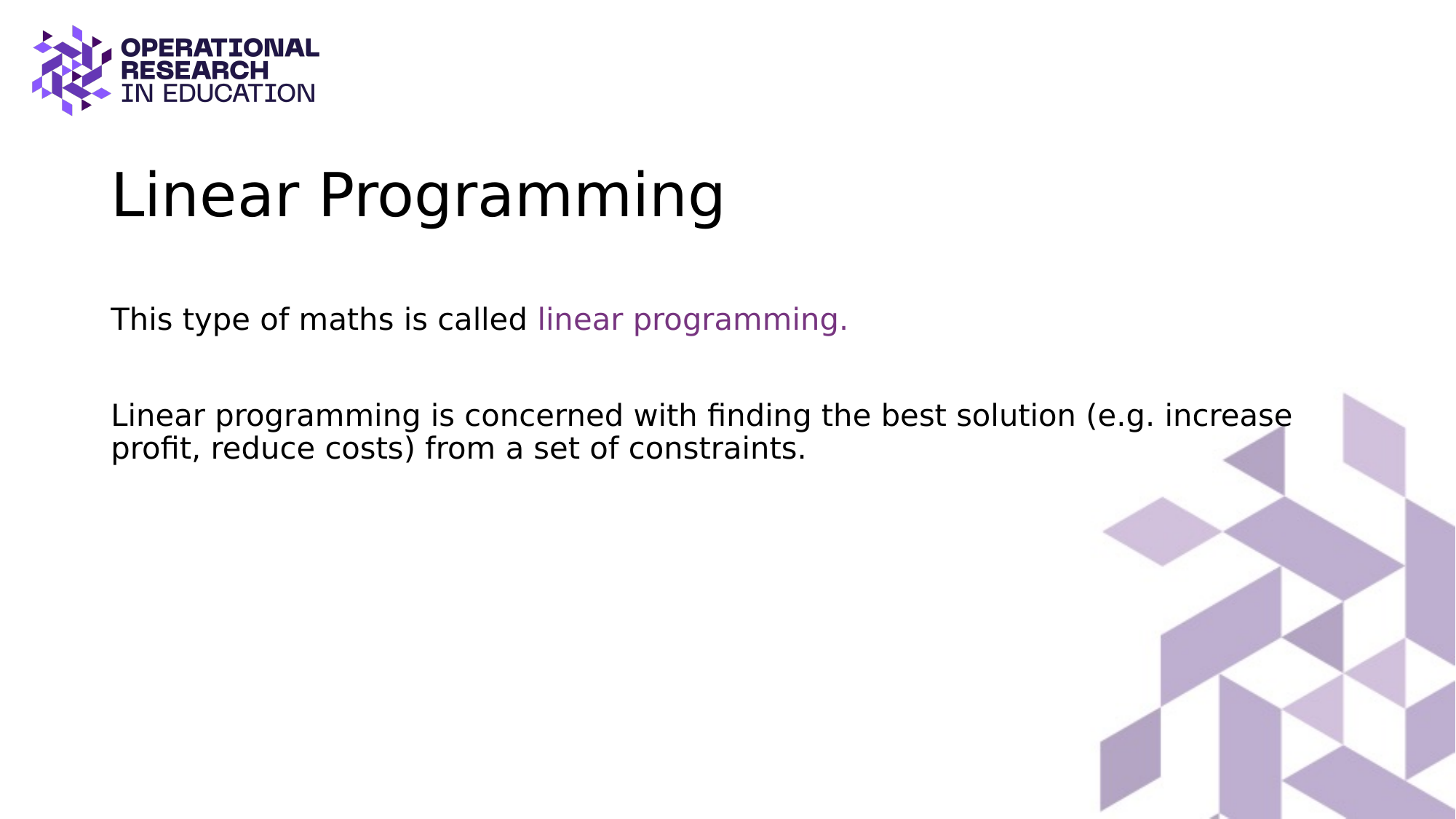

# Linear Programming
This type of maths is called linear programming.

Linear programming is concerned with finding the best solution (e.g. increase profit, reduce costs) from a set of constraints.